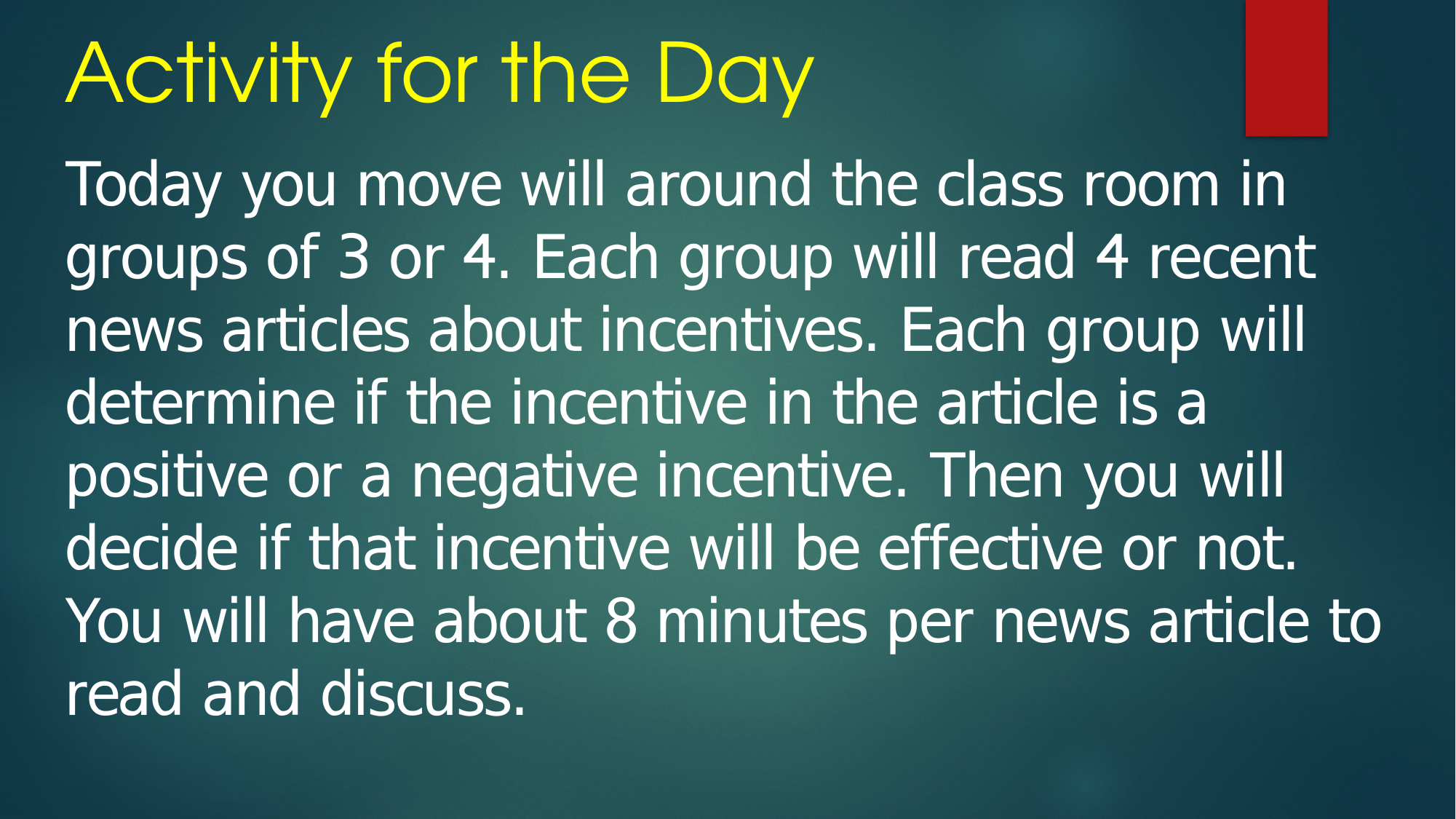

Activity for the Day

Today you move will around the class room in groups of 3 or 4. Each group will read 4 recent news articles about incentives. Each group will determine if the incentive in the article is a positive or a negative incentive. Then you will decide if that incentive will be effective or not. You will have about 8 minutes per news article to read and discuss.